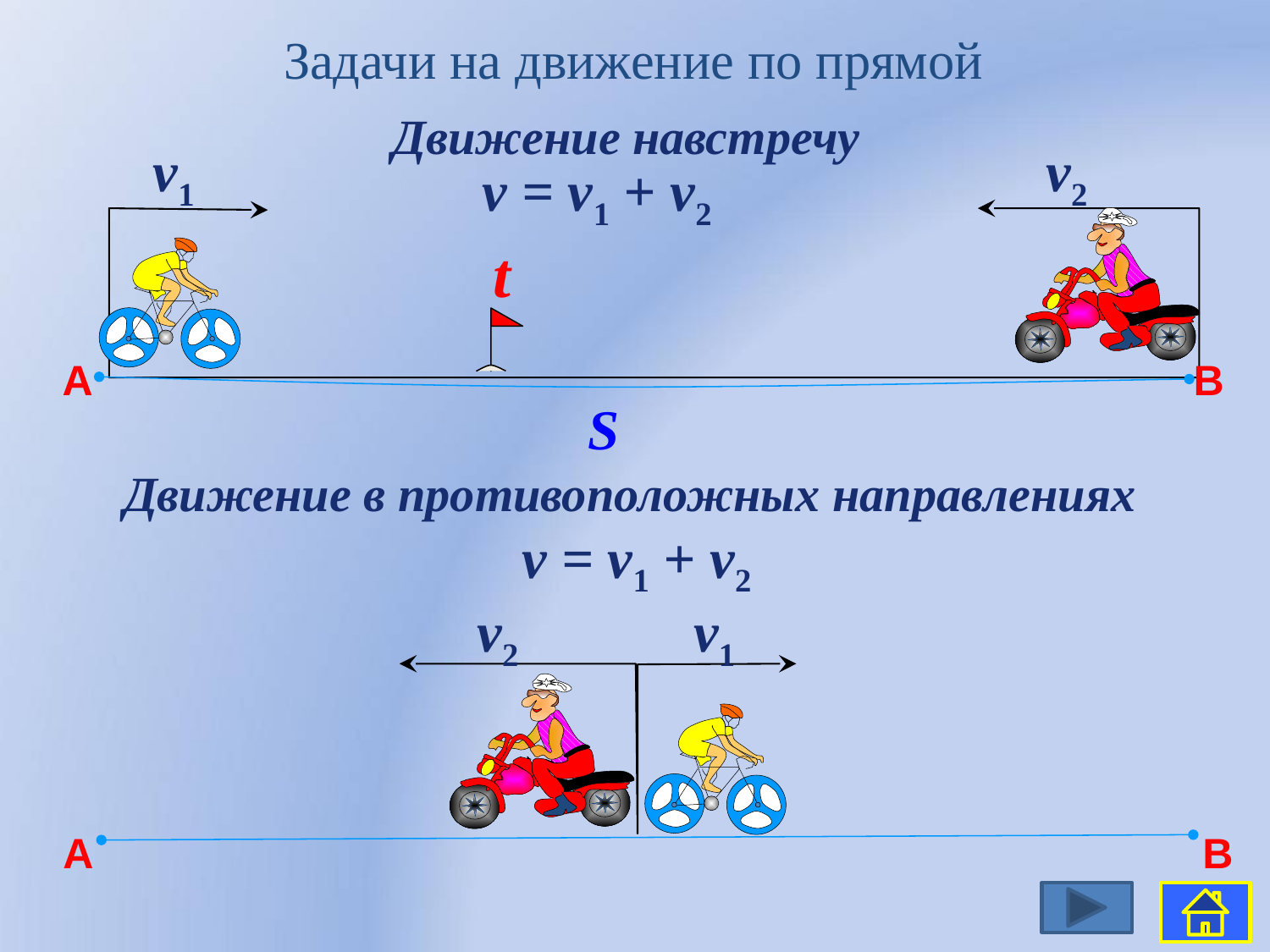

Задачи на движение по прямой
Движение навстречу

v1
v2
v = v1 + v2

t

А
B

S
Движение в противоположных направлениях
v2
v1

А
B

v = v1 + v2